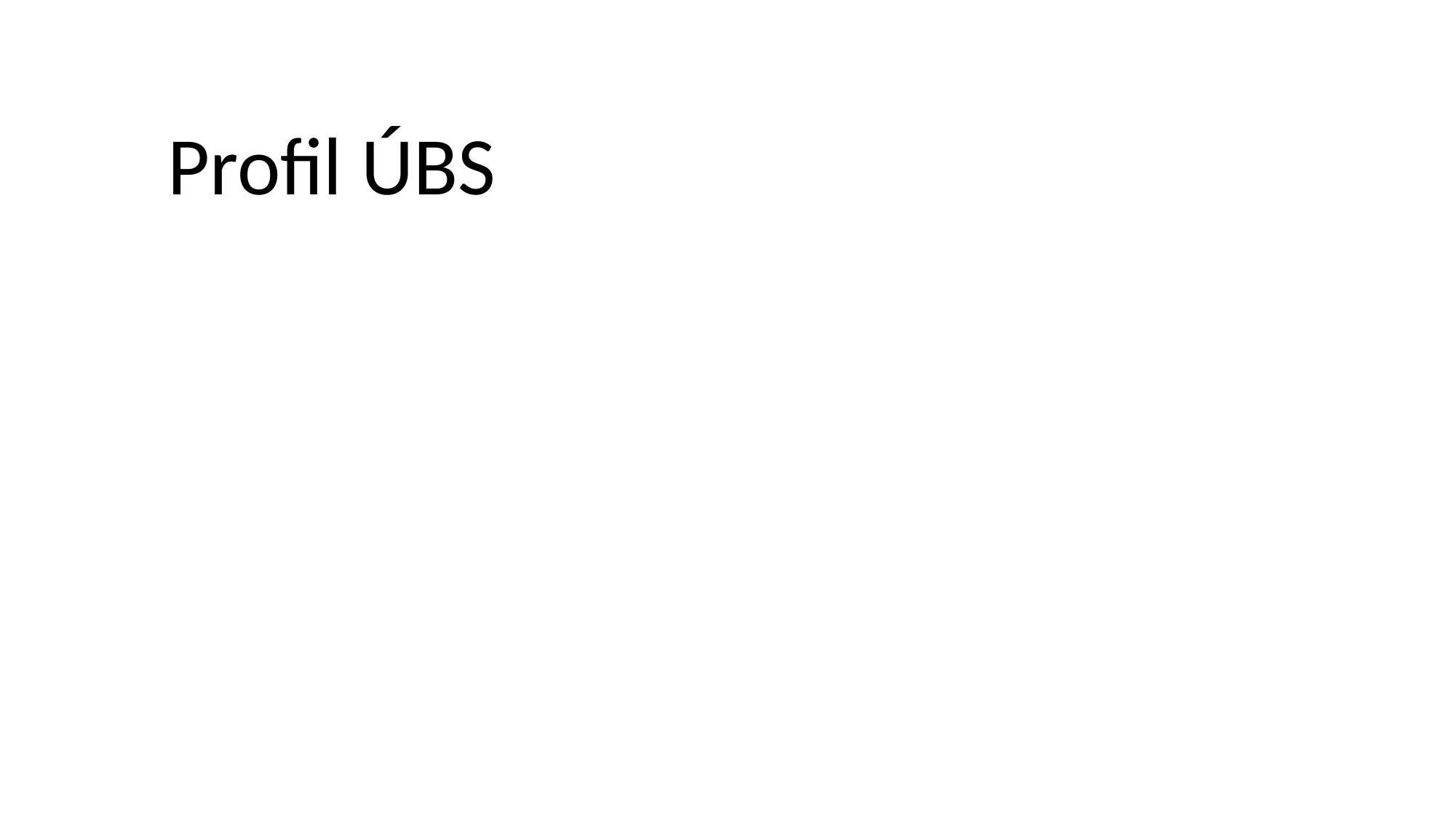

# Profil ÚBS
Jediné akad. pracoviště v ČR nabízí dvoustupňové studium Čeština pro cizince

Opora zahraničním bohemistikám